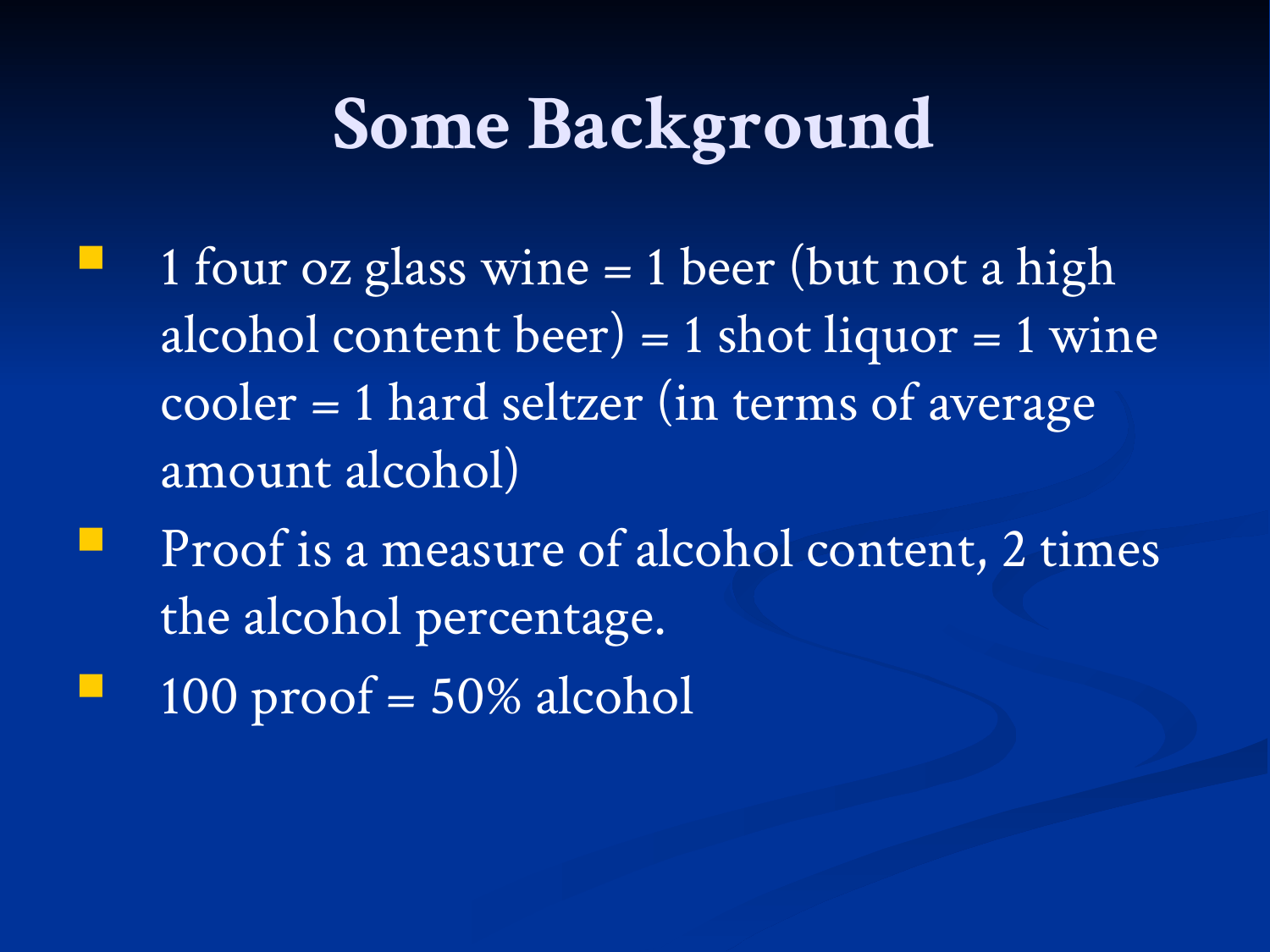

# Some Background
1 four oz glass wine = 1 beer (but not a high alcohol content beer) = 1 shot liquor = 1 wine cooler = 1 hard seltzer (in terms of average amount alcohol)
Proof is a measure of alcohol content, 2 times the alcohol percentage.
100 proof = 50% alcohol